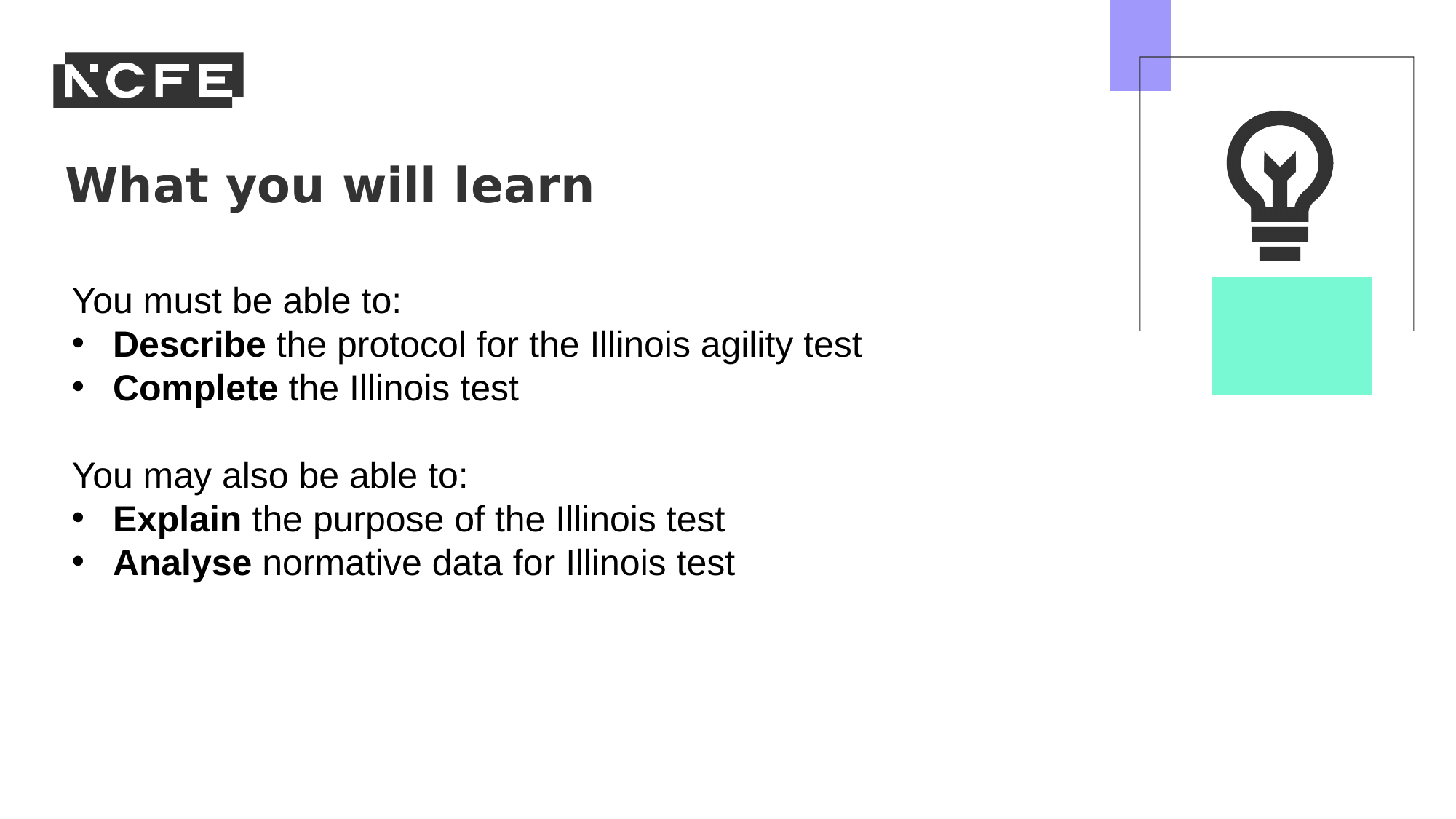

You must be able to:
Describe the protocol for the Illinois agility test
Complete the Illinois test

You may also be able to:
Explain the purpose of the Illinois test
Analyse normative data for Illinois test